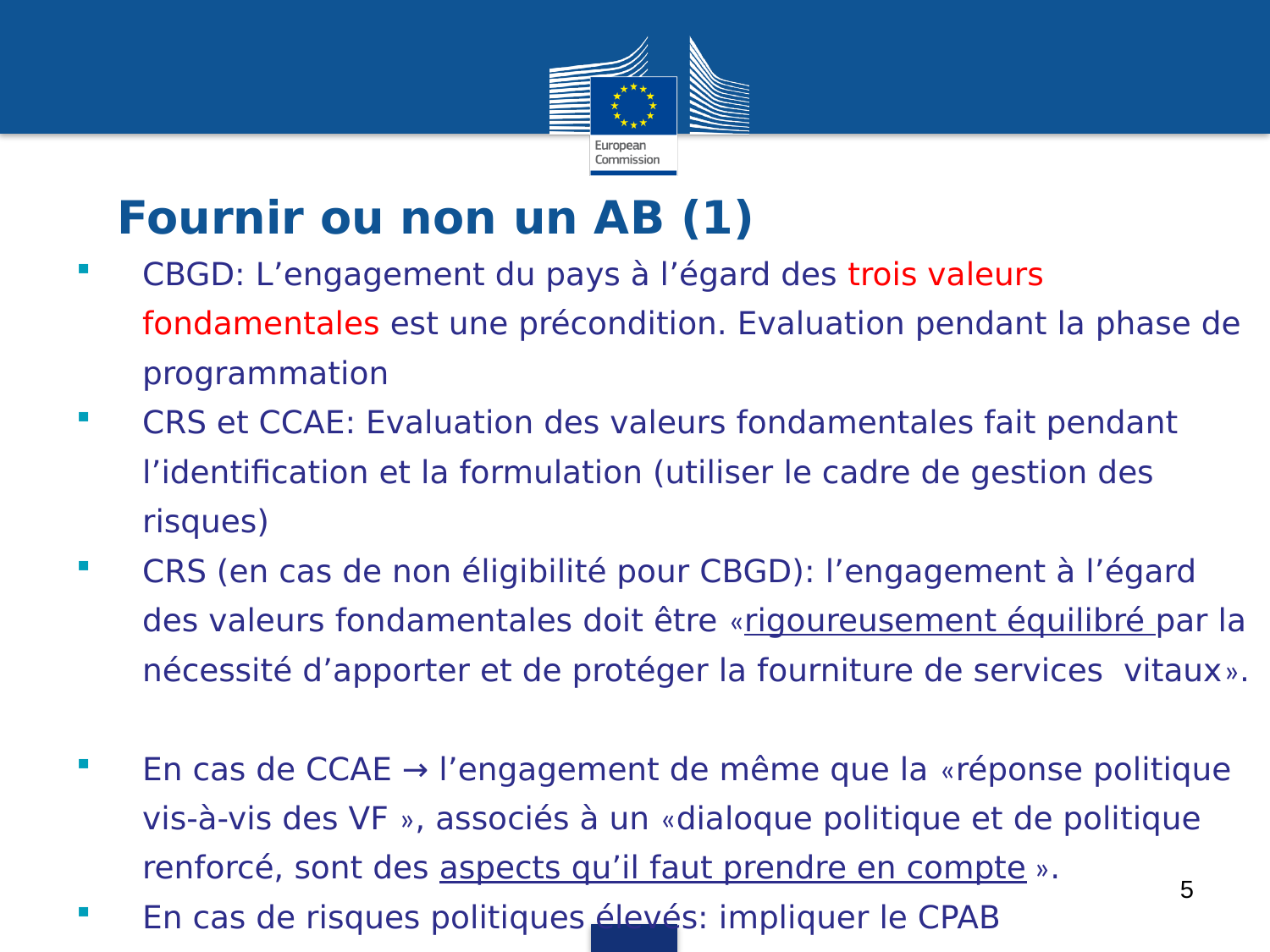

# Fournir ou non un AB (1)
CBGD: L’engagement du pays à l’égard des trois valeurs fondamentales est une précondition. Evaluation pendant la phase de programmation
CRS et CCAE: Evaluation des valeurs fondamentales fait pendant l’identification et la formulation (utiliser le cadre de gestion des risques)
CRS (en cas de non éligibilité pour CBGD): l’engagement à l’égard des valeurs fondamentales doit être «rigoureusement équilibré par la nécessité d’apporter et de protéger la fourniture de services  vitaux».
En cas de CCAE → l’engagement de même que la «réponse politique vis-à-vis des VF », associés à un «dialoque politique et de politique renforcé, sont des aspects qu’il faut prendre en compte ».
En cas de risques politiques élevés: impliquer le CPAB

5